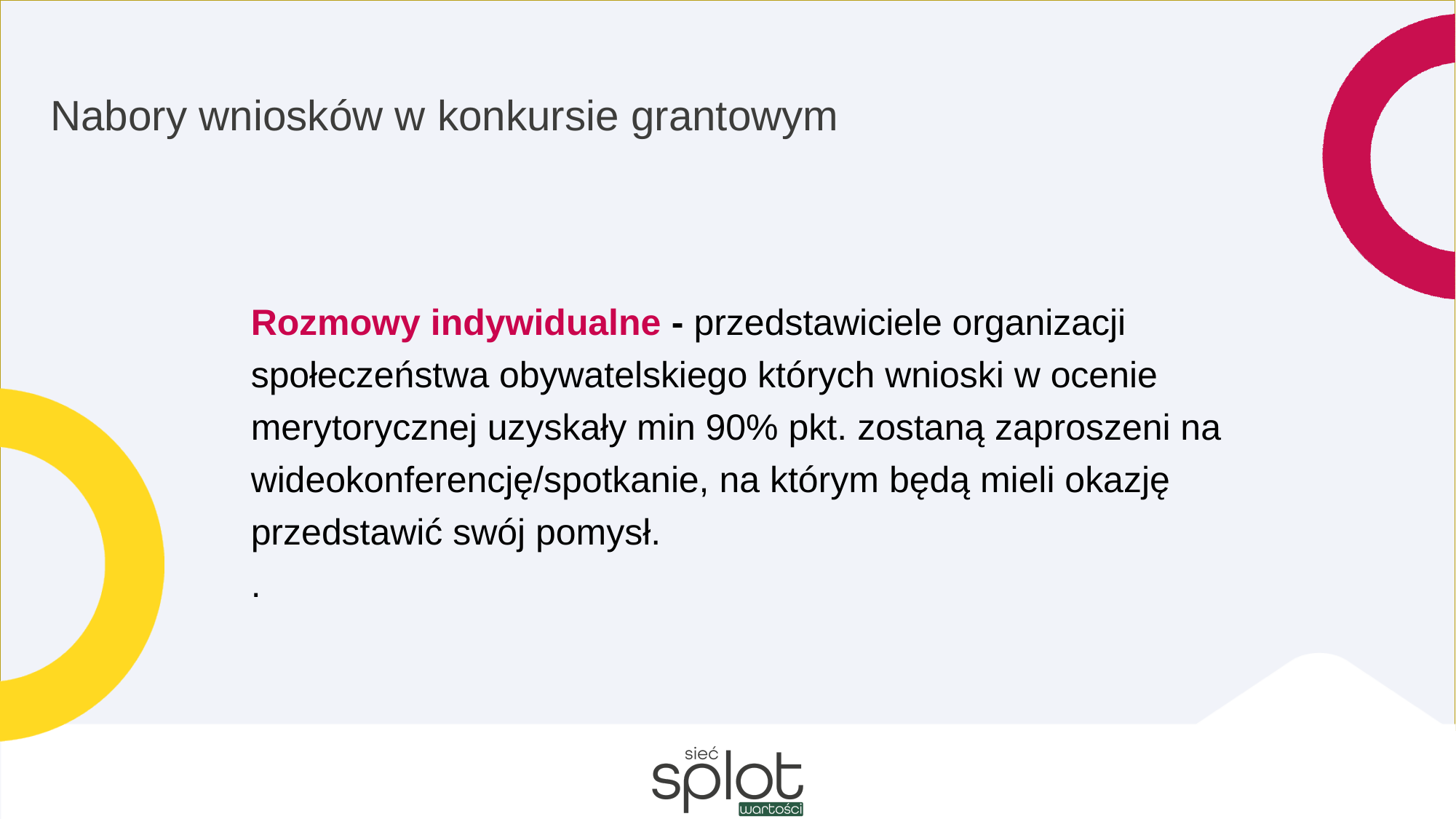

# Nabory wniosków w konkursie grantowym

Rozmowy indywidualne - przedstawiciele organizacji społeczeństwa obywatelskiego których wnioski w ocenie merytorycznej uzyskały min 90% pkt. zostaną zaproszeni na wideokonferencję/spotkanie, na którym będą mieli okazję przedstawić swój pomysł.
.